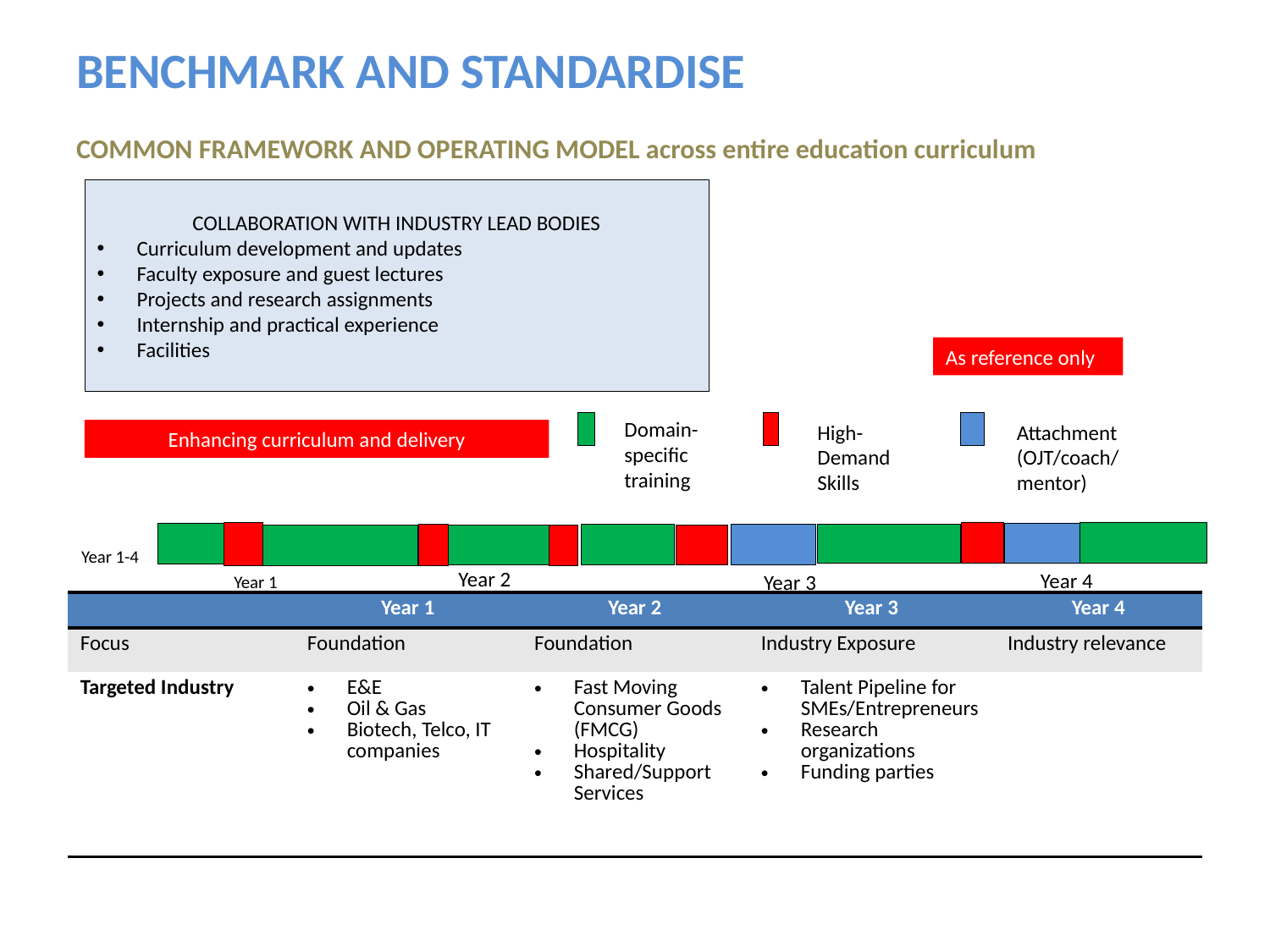

# BENCHMARK AND STANDARDISE
COMMON FRAMEWORK AND OPERATING MODEL across entire education curriculum
COLLABORATION WITH INDUSTRY LEAD BODIES
Curriculum development and updates
Faculty exposure and guest lectures
Projects and research assignments
Internship and practical experience
Facilities
As reference only
Domain-specific training

High-Demand Skills

Attachment (OJT/coach/mentor)
Enhancing curriculum and delivery

Year 1-4
Year 2
Year 4
Year 3
Year 1
|  | Year 1 | Year 2 | Year 3 | Year 4 |
| --- | --- | --- | --- | --- |
| Focus | Foundation | Foundation | Industry Exposure | Industry relevance |
| Targeted Industry | E&E Oil & Gas Biotech, Telco, IT companies | Fast Moving Consumer Goods (FMCG) Hospitality Shared/Support Services | Talent Pipeline for SMEs/Entrepreneurs Research organizations Funding parties |  |